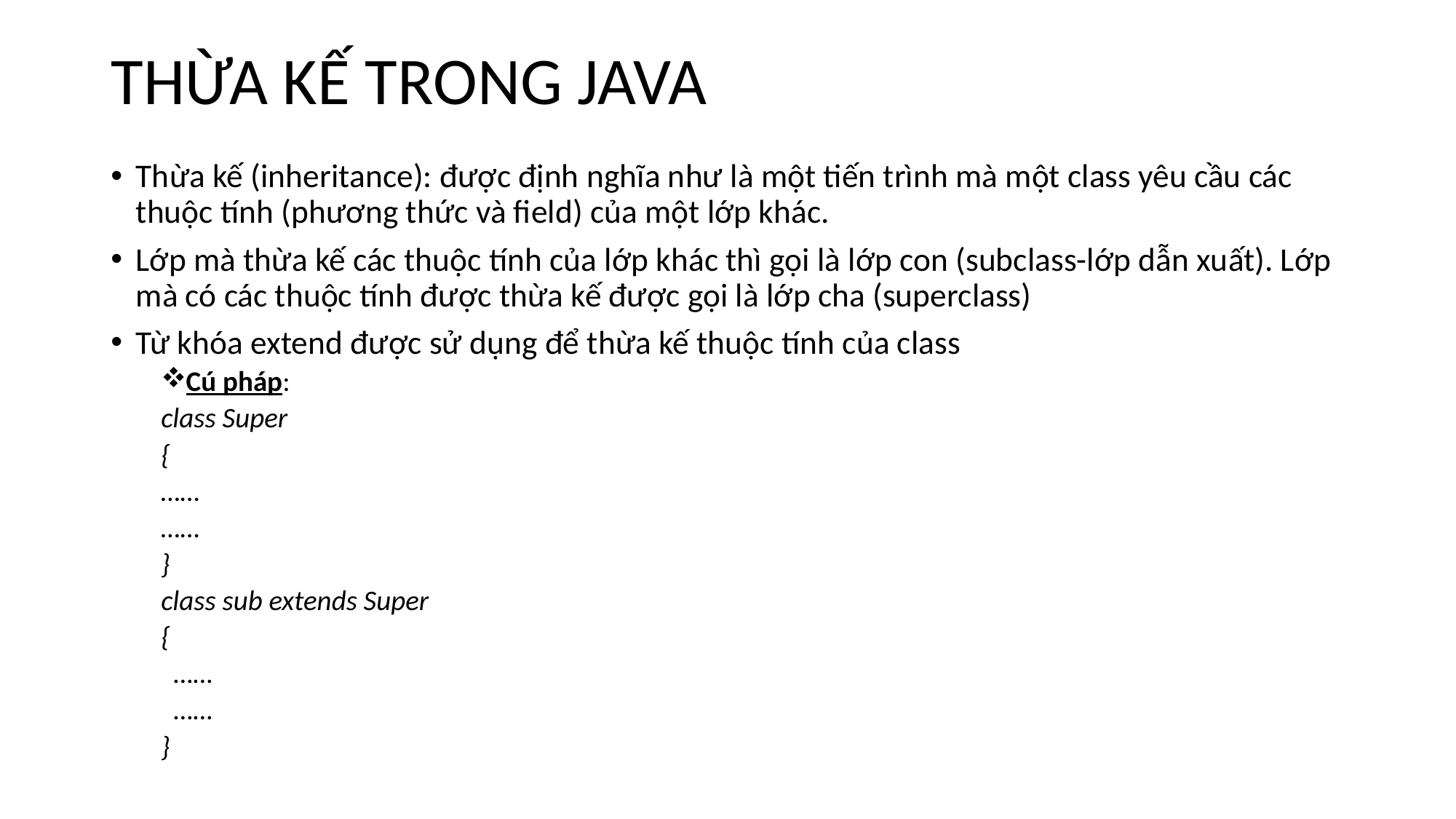

# THỪA KẾ TRONG JAVA
Thừa kế (inheritance): được định nghĩa như là một tiến trình mà một class yêu cầu các thuộc tính (phương thức và field) của một lớp khác.
Lớp mà thừa kế các thuộc tính của lớp khác thì gọi là lớp con (subclass-lớp dẫn xuất). Lớp mà có các thuộc tính được thừa kế được gọi là lớp cha (superclass)
Từ khóa extend được sử dụng để thừa kế thuộc tính của class
Cú pháp:
class Super
{
……
……
}
class sub extends Super
{
  ……
  ……
}